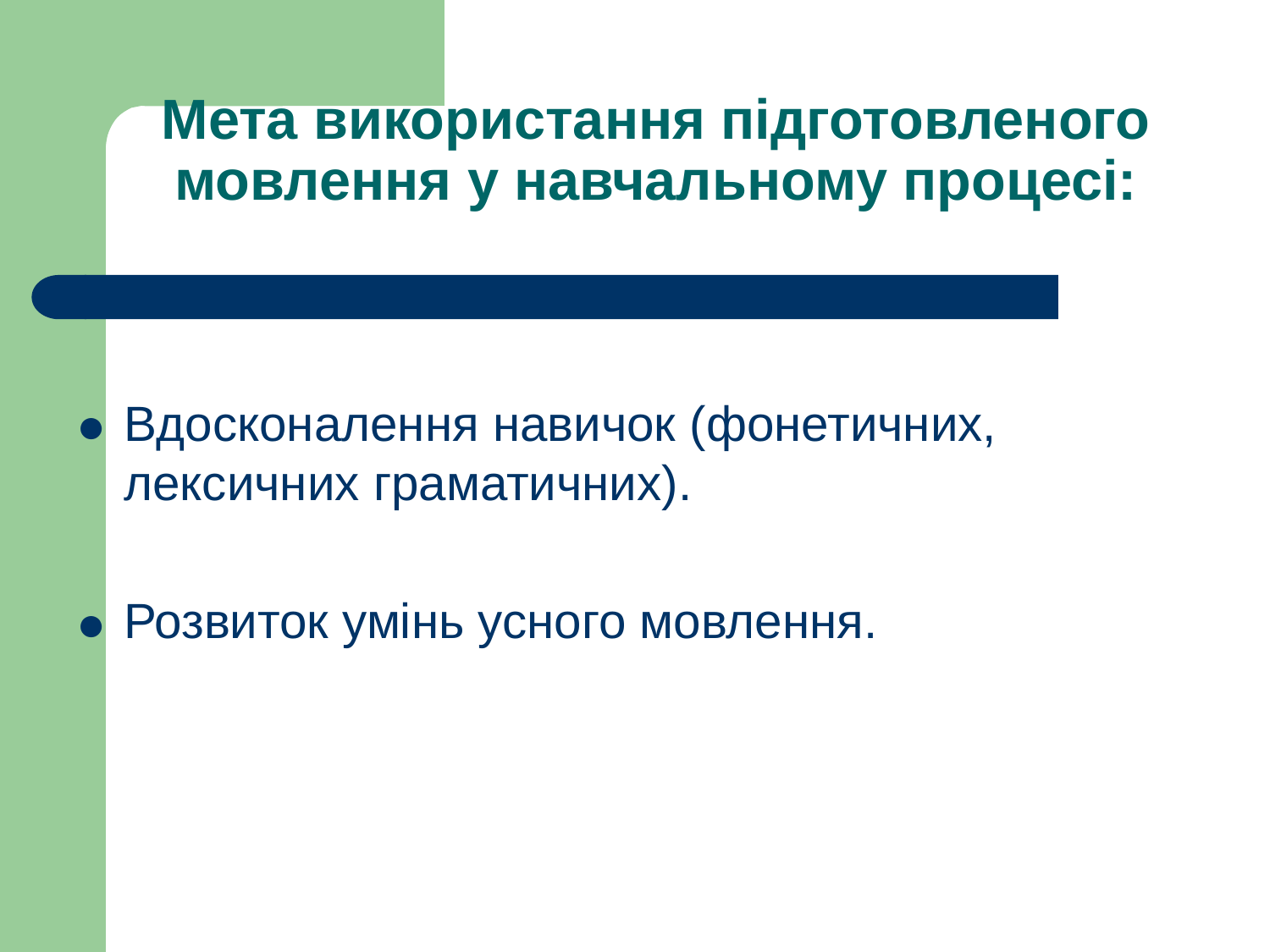

Мета використання підготовленого мовлення у навчальному процесі:

Вдосконалення навичок (фонетичних, лексичних граматичних).

Розвиток умінь усного мовлення.